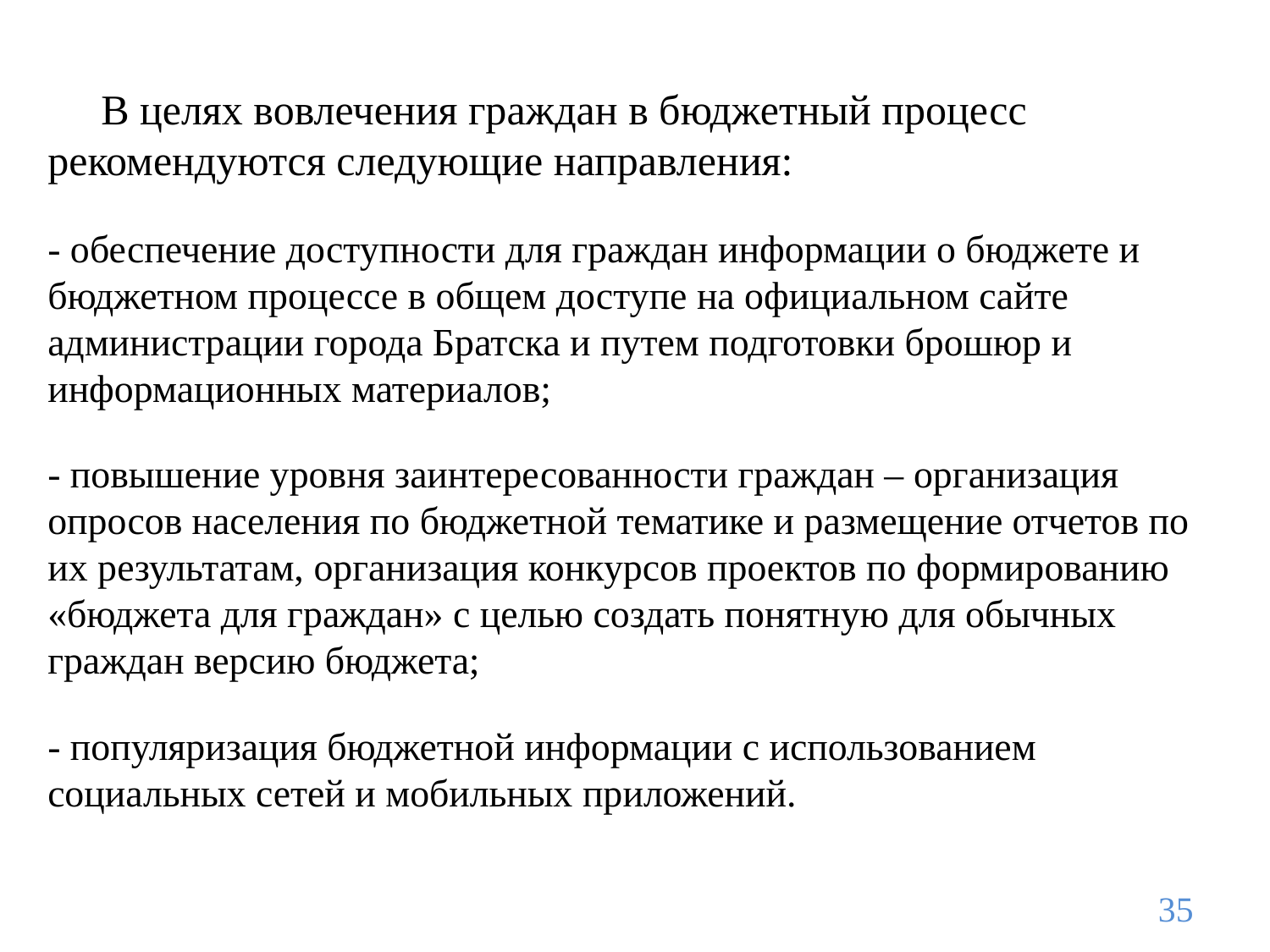

В целях вовлечения граждан в бюджетный процесс рекомендуются следующие направления:

- обеспечение доступности для граждан информации о бюджете и бюджетном процессе в общем доступе на официальном сайте администрации города Братска и путем подготовки брошюр и информационных материалов;

- повышение уровня заинтересованности граждан – организация опросов населения по бюджетной тематике и размещение отчетов по их результатам, организация конкурсов проектов по формированию «бюджета для граждан» с целью создать понятную для обычных граждан версию бюджета;

- популяризация бюджетной информации с использованием социальных сетей и мобильных приложений.
35